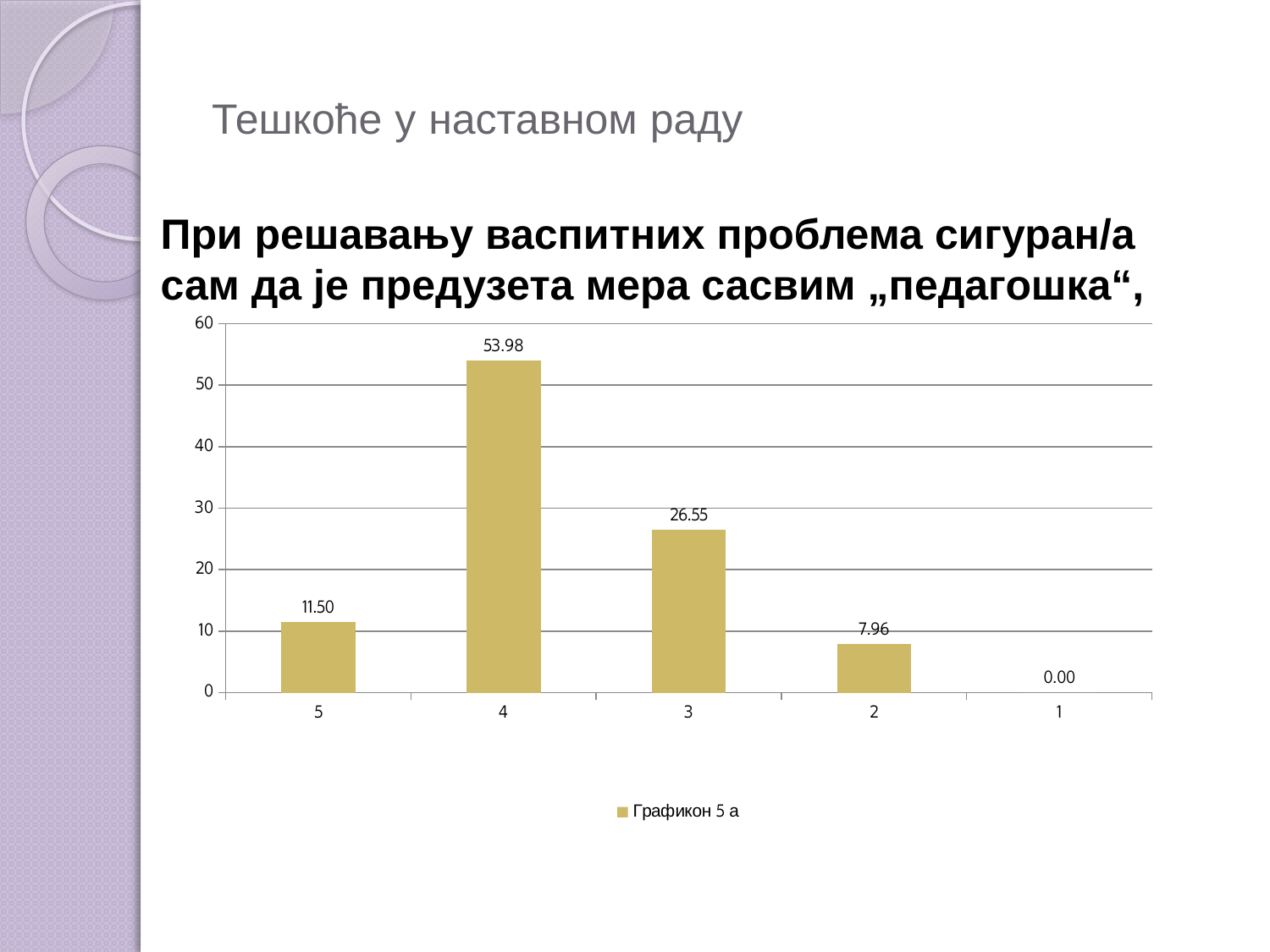

# Тешкоће у наставном раду
При решавању васпитних проблема сигуран/а сам да је предузета мера сасвим „педагошка“,

### Chart

| Category |  |
|---|---|
| 5 | 11.50442477876107 |
| 4 | 53.98230088495601 |
| 3 | 26.548672566371376 |
| 2 | 7.964601769911504 |
| 1 | 0.0 |